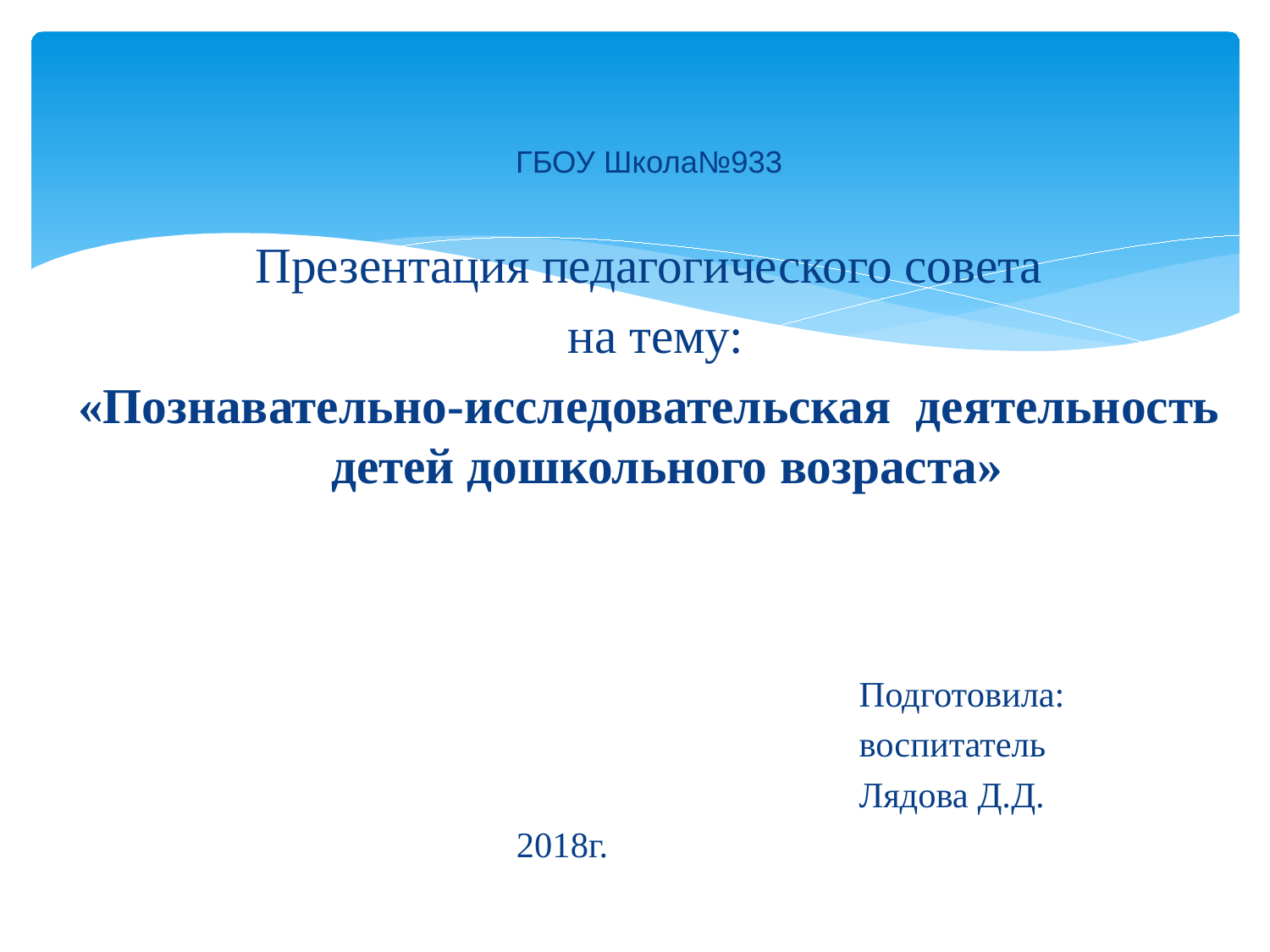

ГБОУ Школа№933

Презентация педагогического совета
 на тему:
«Познавательно-исследовательская  деятельность детей дошкольного возраста»

                                                                                      Подготовила:
                                                                                      воспитатель
                                                                                      Лядова Д.Д.
2018г.